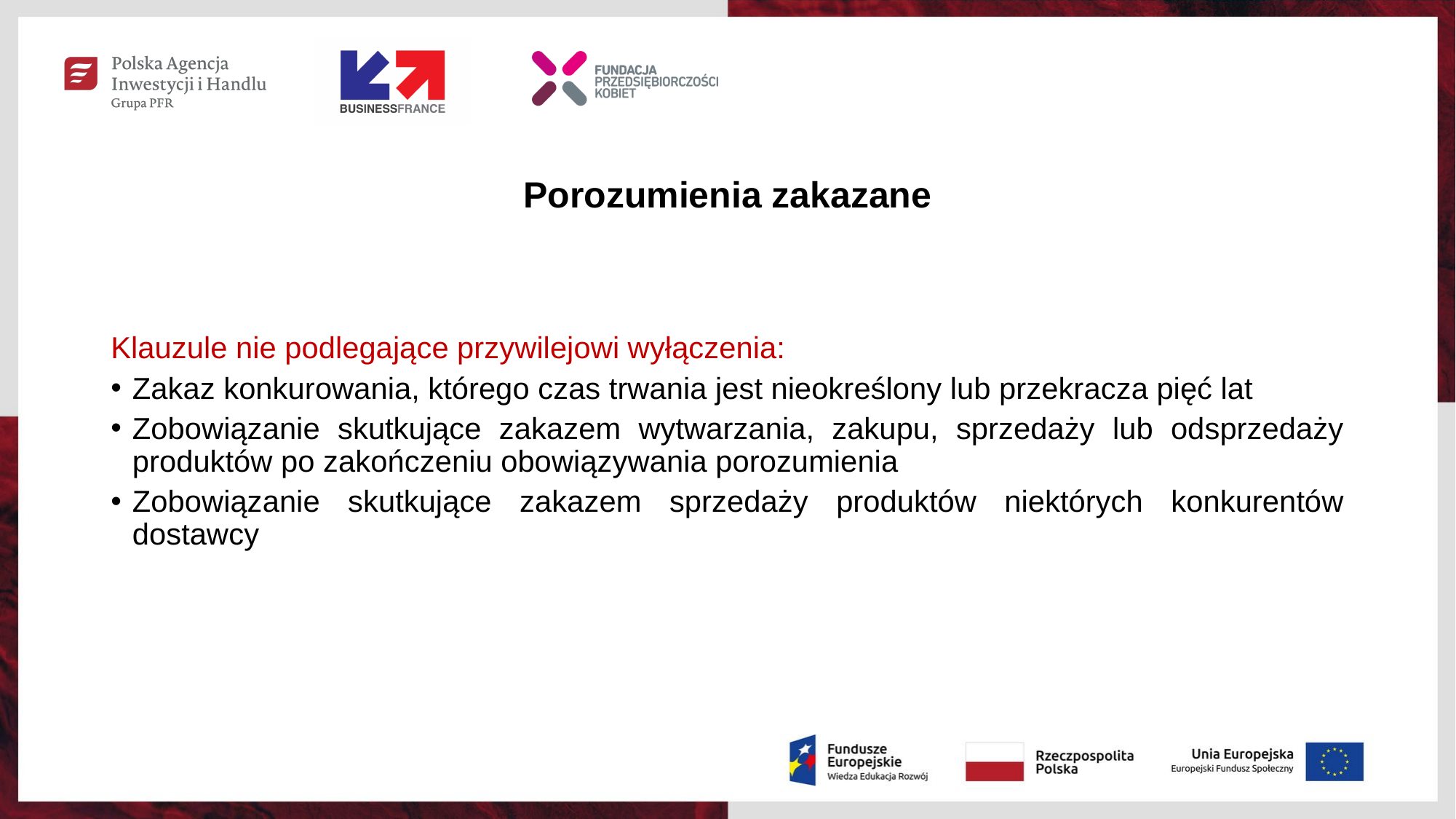

# Porozumienia zakazane

Klauzule nie podlegające przywilejowi wyłączenia:
Zakaz konkurowania, którego czas trwania jest nieokreślony lub przekracza pięć lat
Zobowiązanie skutkujące zakazem wytwarzania, zakupu, sprzedaży lub odsprzedaży produktów po zakończeniu obowiązywania porozumienia
Zobowiązanie skutkujące zakazem sprzedaży produktów niektórych konkurentów dostawcy